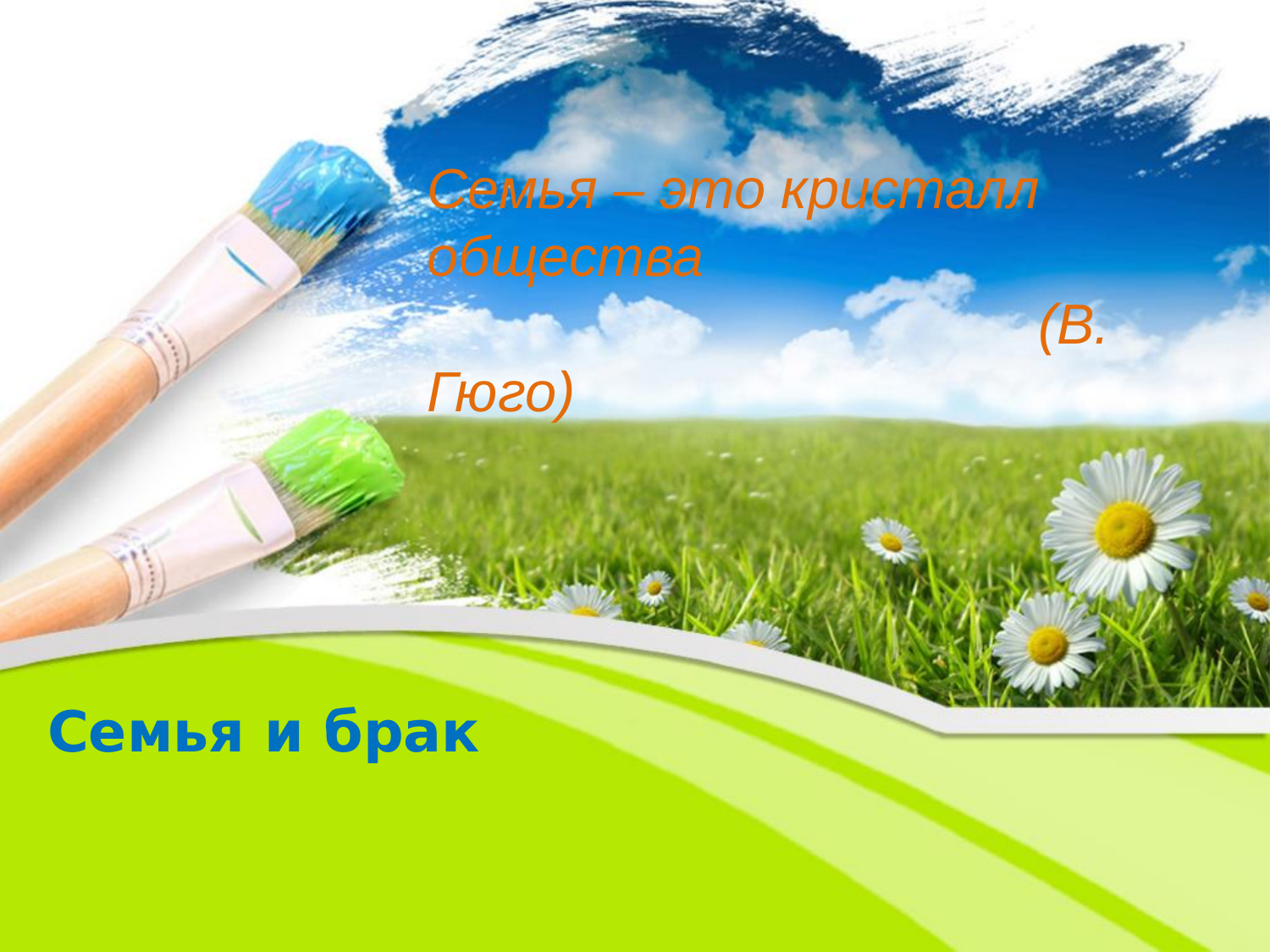

Семья – это кристалл общества
                                       (В. Гюго)
Семья и брак